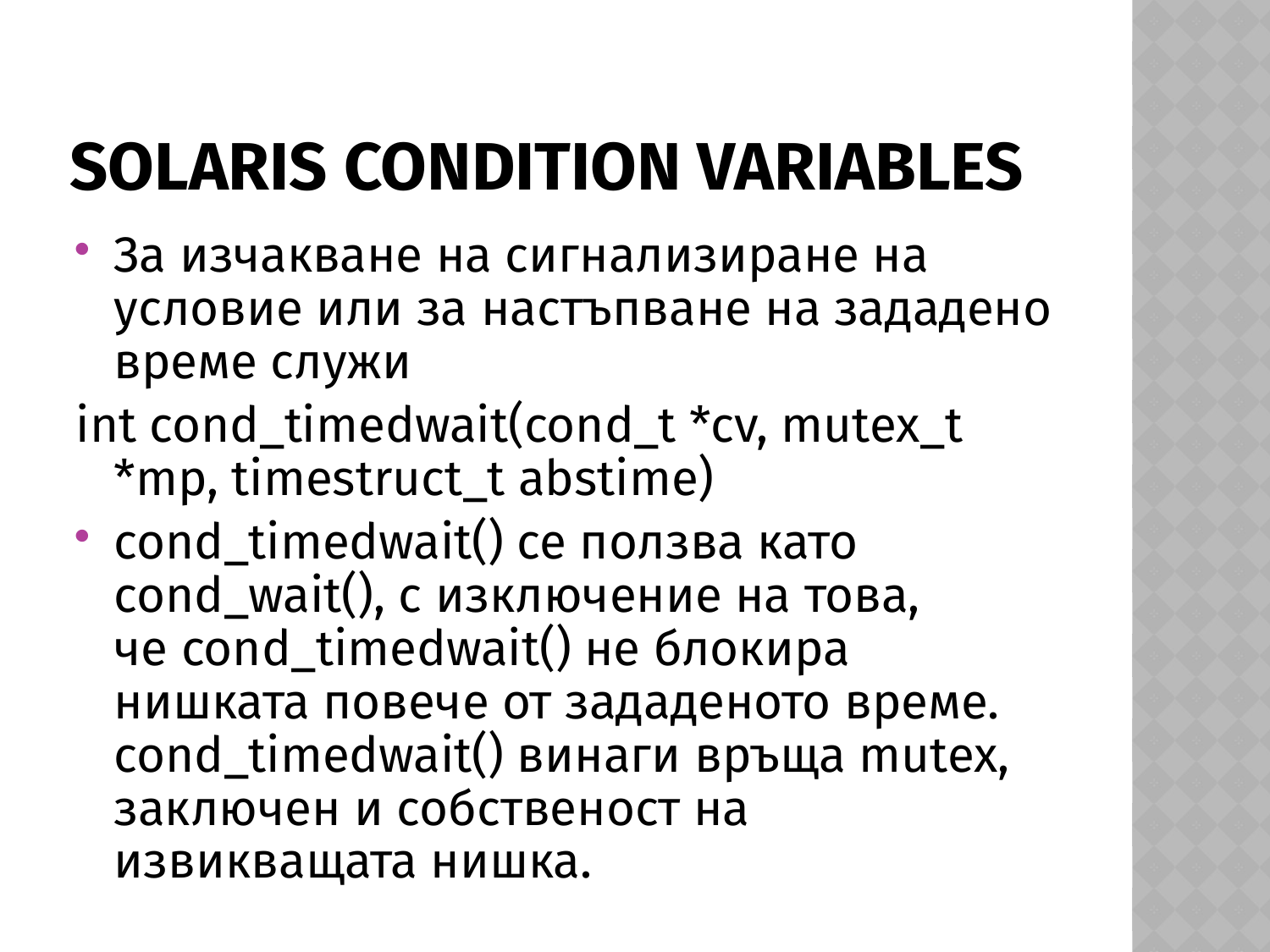

# Solaris Condition Variables
За изчакване на сигнализиране на условие или за настъпване на зададено време служи
int cond_timedwait(cond_t *cv, mutex_t *mp, timestruct_t abstime)
cond_timedwait() се ползва като cond_wait(), с изключение на това, че cond_timedwait() не блокира нишката повече от зададеното време. cond_timedwait() винаги връща mutex, заключен и собственост на извикващата нишка.